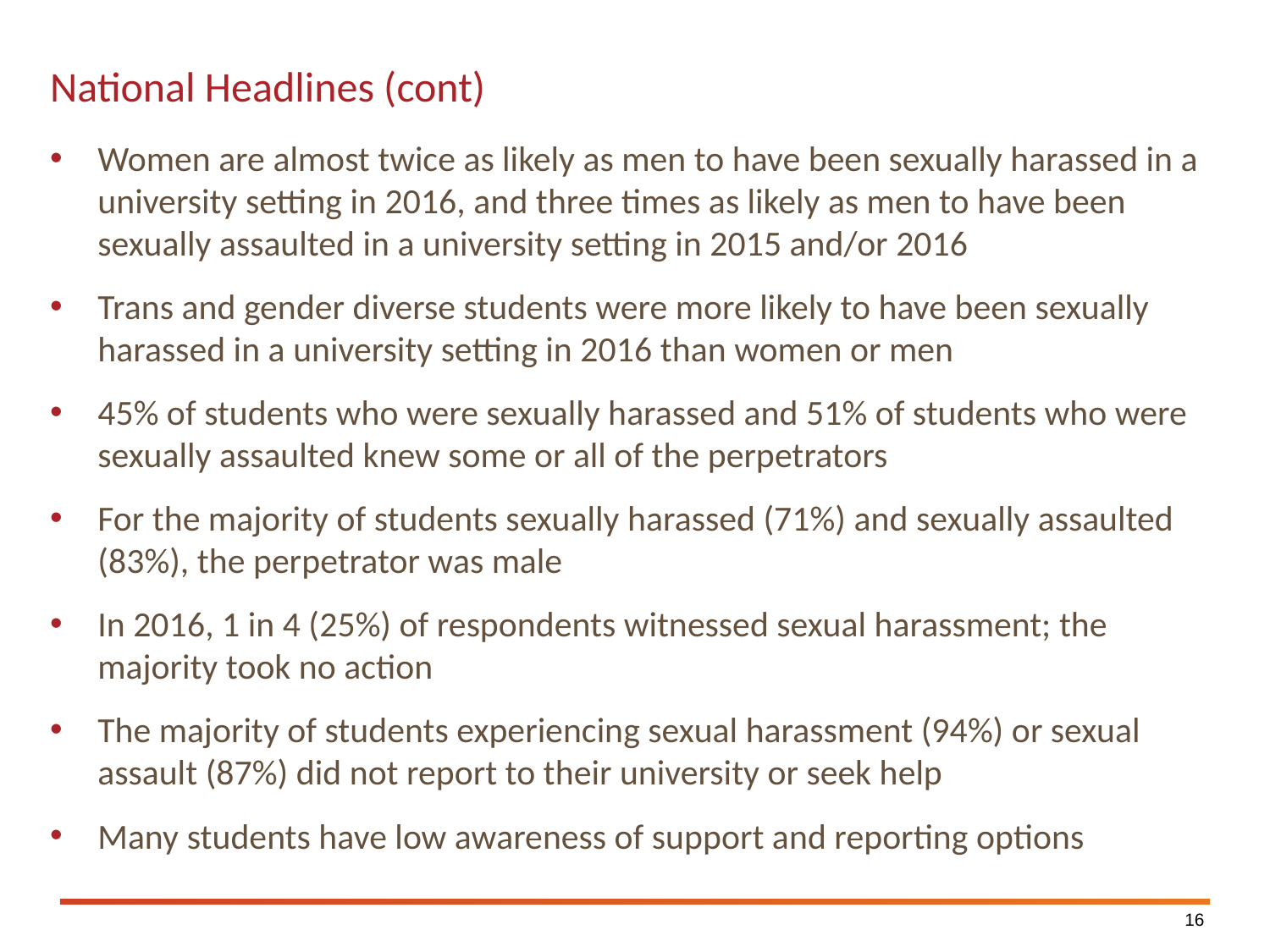

# National Headlines (cont)
Women are almost twice as likely as men to have been sexually harassed in a university setting in 2016, and three times as likely as men to have been sexually assaulted in a university setting in 2015 and/or 2016
Trans and gender diverse students were more likely to have been sexually harassed in a university setting in 2016 than women or men
45% of students who were sexually harassed and 51% of students who were sexually assaulted knew some or all of the perpetrators
For the majority of students sexually harassed (71%) and sexually assaulted (83%), the perpetrator was male
In 2016, 1 in 4 (25%) of respondents witnessed sexual harassment; the majority took no action
The majority of students experiencing sexual harassment (94%) or sexual assault (87%) did not report to their university or seek help
Many students have low awareness of support and reporting options